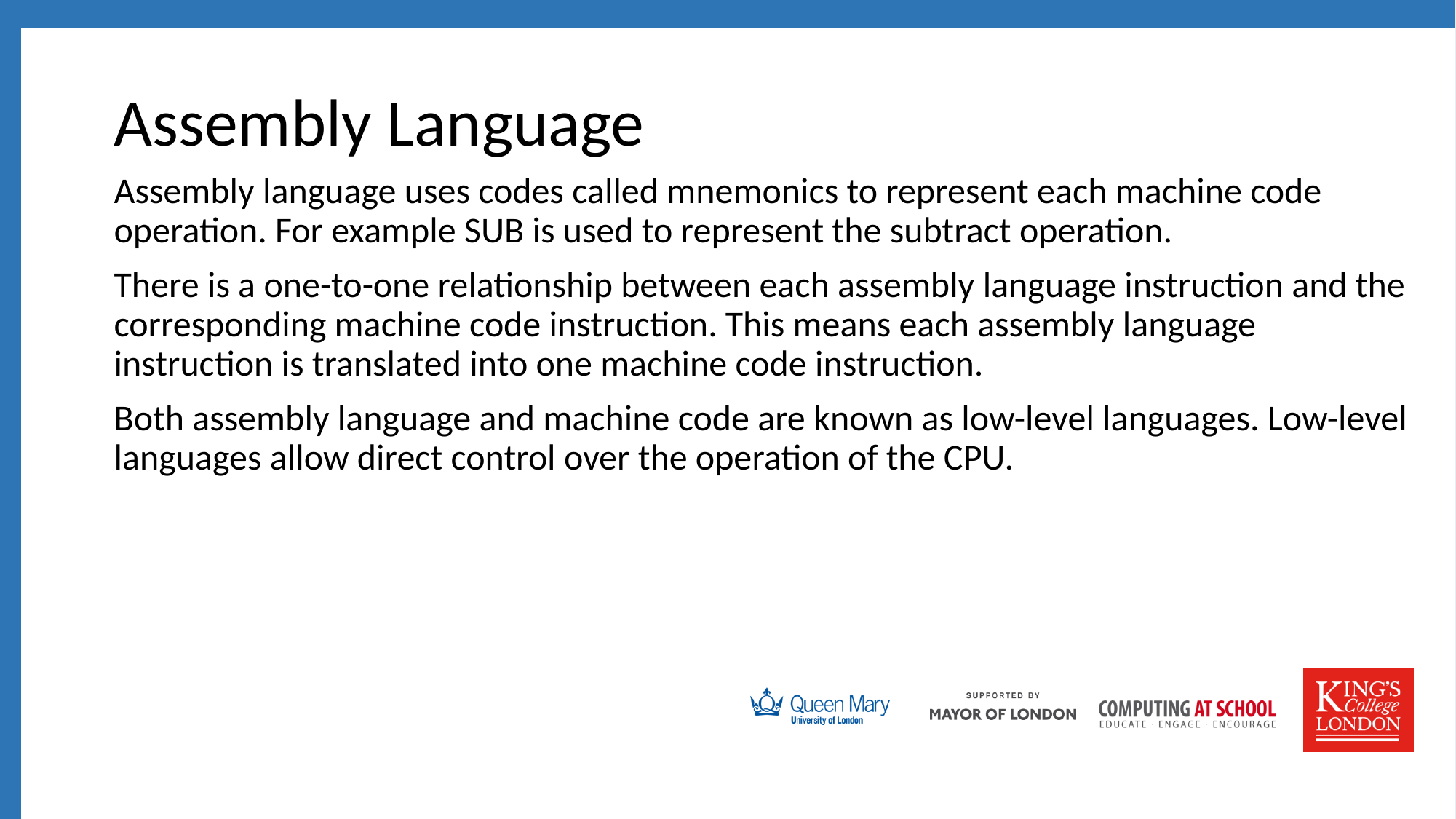

# Assembly Language
Assembly language uses codes called mnemonics to represent each machine code operation. For example SUB is used to represent the subtract operation.
There is a one-to-one relationship between each assembly language instruction and the corresponding machine code instruction. This means each assembly language instruction is translated into one machine code instruction.
Both assembly language and machine code are known as low-level languages. Low-level languages allow direct control over the operation of the CPU.